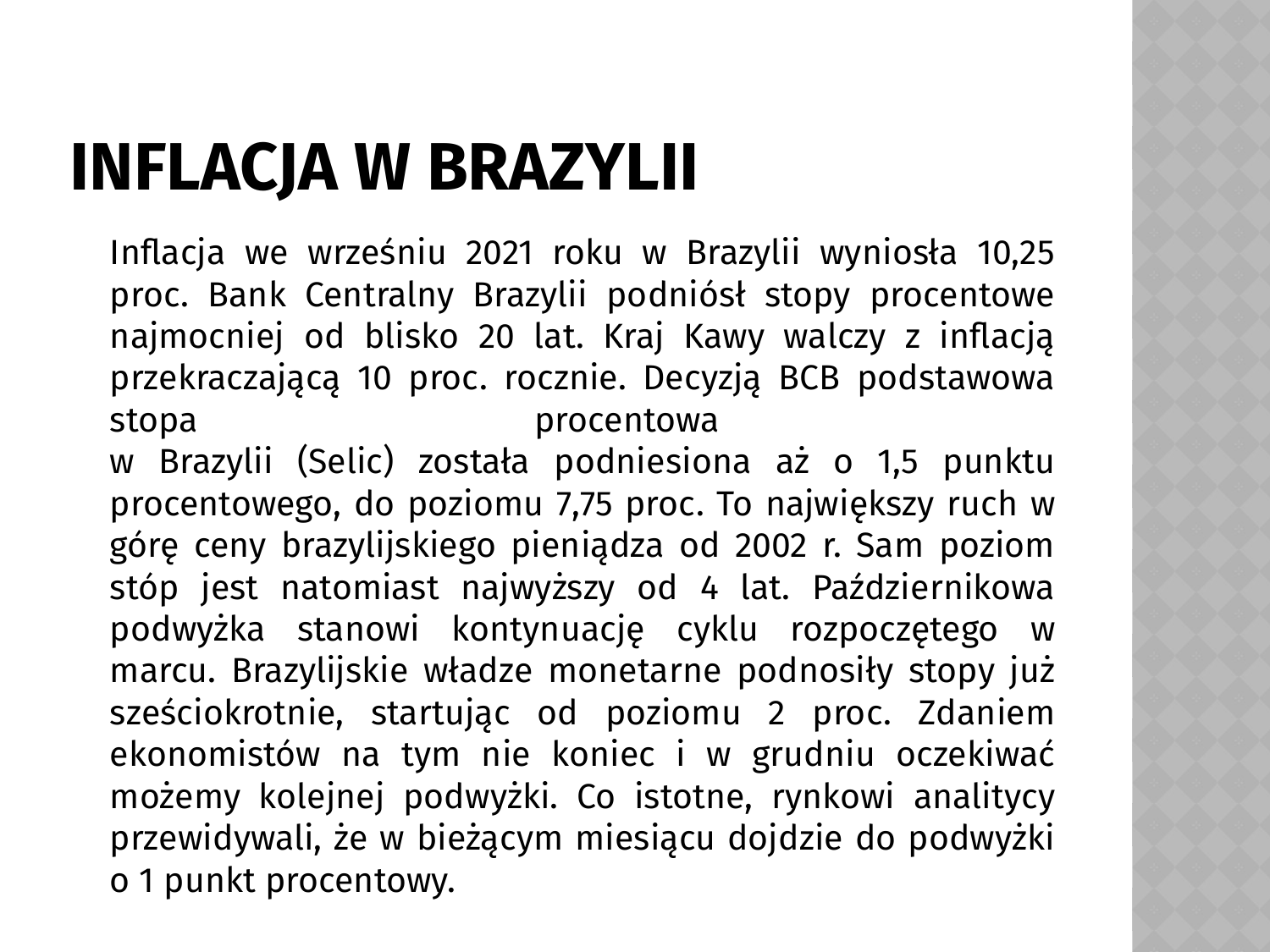

# Inflacja w Brazylii
	Inflacja we wrześniu 2021 roku w Brazylii wyniosła 10,25 proc. Bank Centralny Brazylii podniósł stopy procentowe najmocniej od blisko 20 lat. Kraj Kawy walczy z inflacją przekraczającą 10 proc. rocznie. Decyzją BCB podstawowa stopa procentowa
w Brazylii (Selic) została podniesiona aż o 1,5 punktu procentowego, do poziomu 7,75 proc. To największy ruch w górę ceny brazylijskiego pieniądza od 2002 r. Sam poziom stóp jest natomiast najwyższy od 4 lat. Październikowa podwyżka stanowi kontynuację cyklu rozpoczętego w marcu. Brazylijskie władze monetarne podnosiły stopy już sześciokrotnie, startując od poziomu 2 proc. Zdaniem ekonomistów na tym nie koniec i w grudniu oczekiwać możemy kolejnej podwyżki. Co istotne, rynkowi analitycy przewidywali, że w bieżącym miesiącu dojdzie do podwyżki o 1 punkt procentowy.